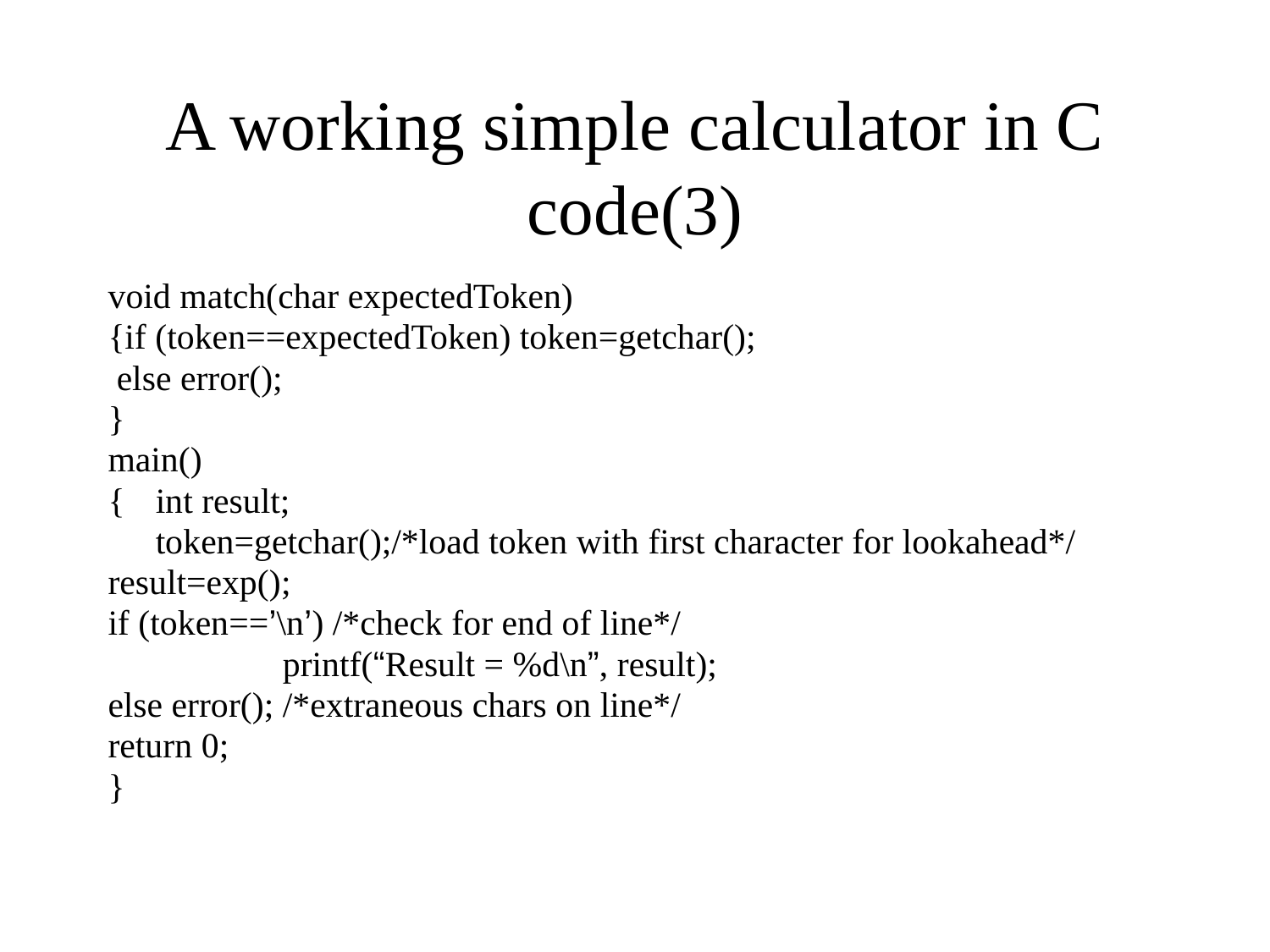

# A working simple calculator in C code(3)
void match(char expectedToken)
{if (token==expectedToken) token=getchar();
 else error();
}
main()
{	int result;
 	token=getchar();/*load token with first character for lookahead*/
result=exp();
if (token==’\n’) /*check for end of line*/
  		printf(“Result = %d\n”, result);
else error(); /*extraneous chars on line*/
return 0;
}